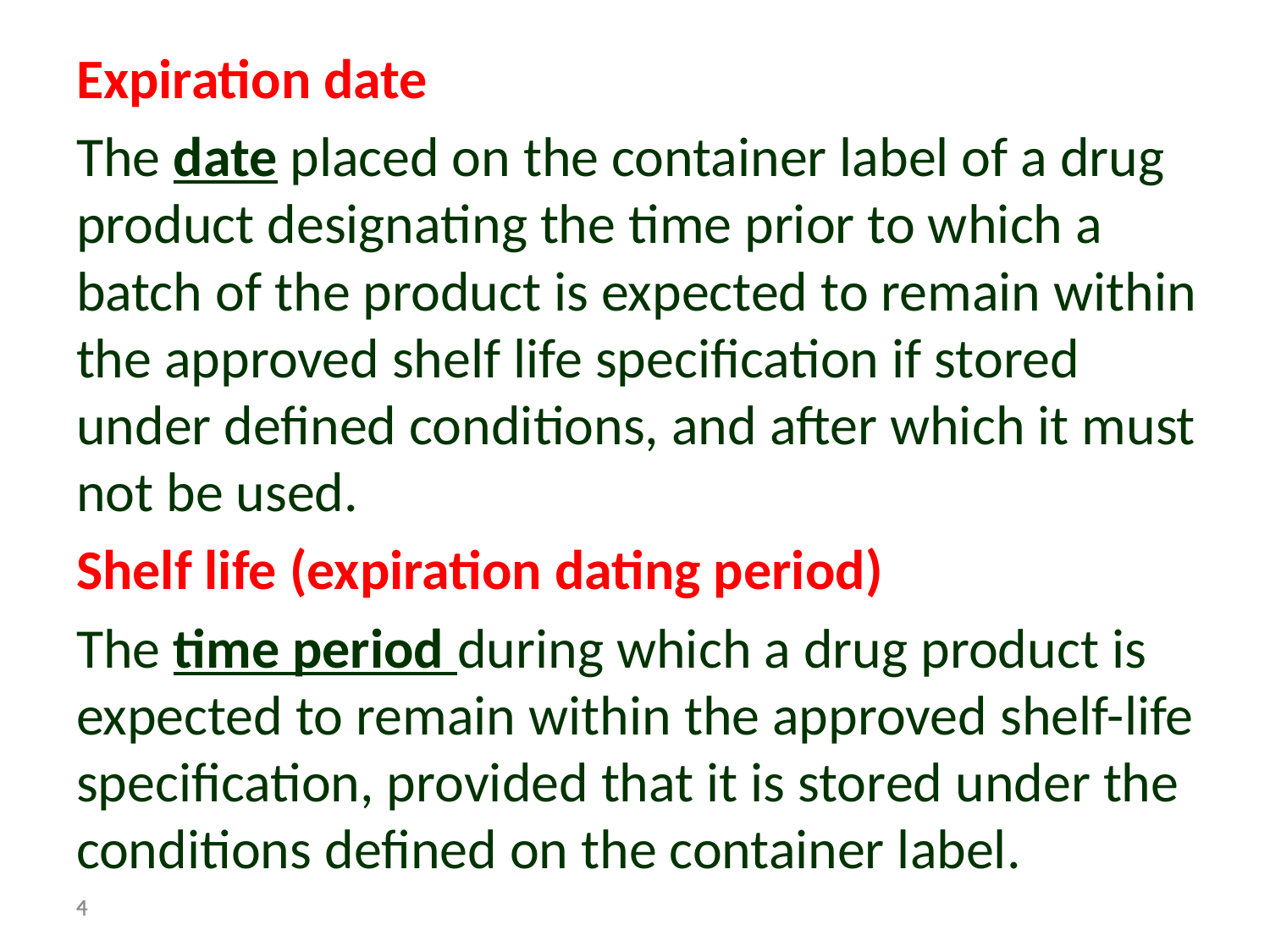

Expiration date
The date placed on the container label of a drug product designating the time prior to which a batch of the product is expected to remain within the approved shelf life specification if stored under defined conditions, and after which it must not be used.
Shelf life (expiration dating period)
The time period during which a drug product is expected to remain within the approved shelf-life specification, provided that it is stored under the conditions defined on the container label.

4